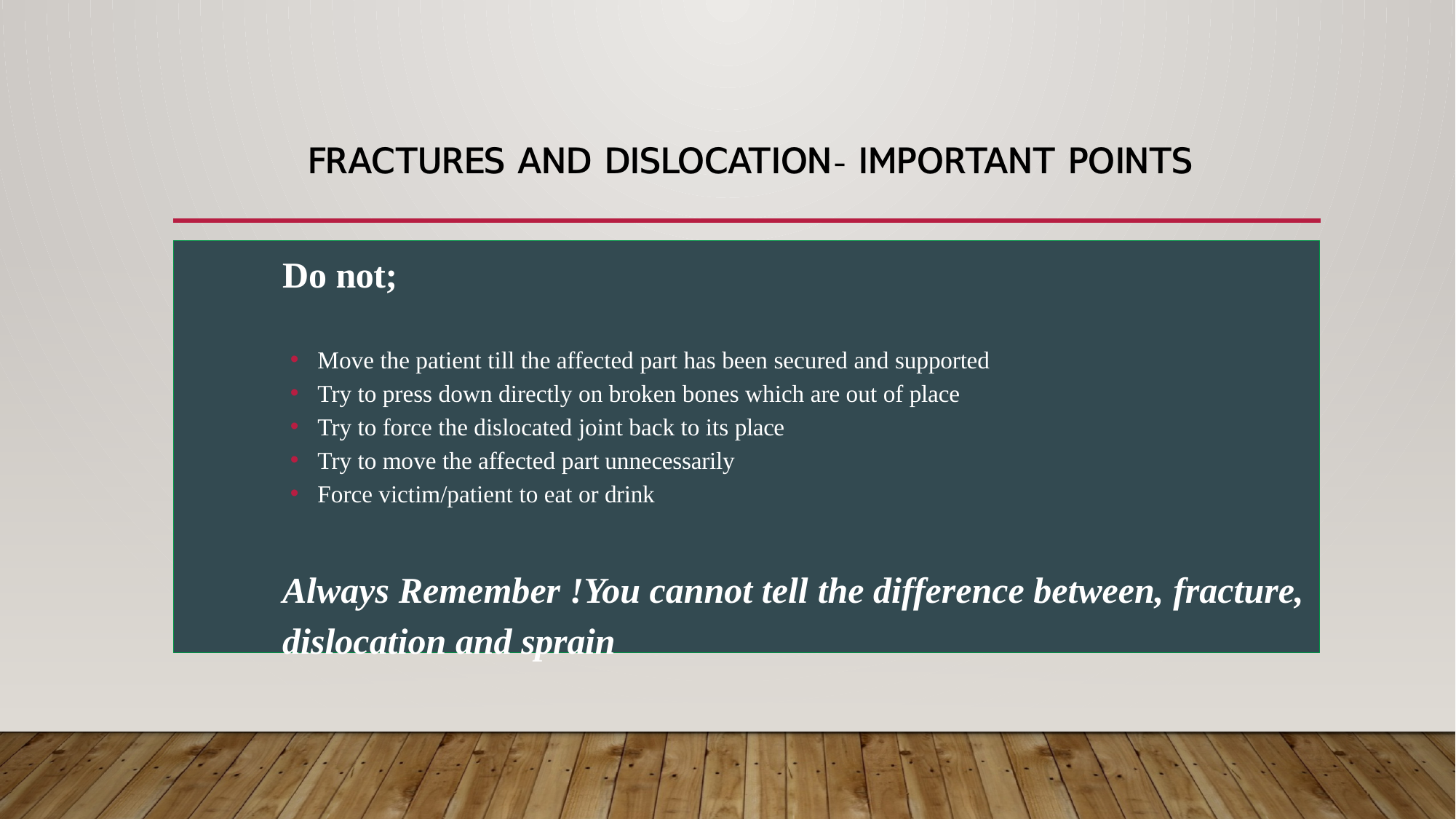

# Fractures and Dislocation- Important Points

	Do not;

Move the patient till the affected part has been secured and supported
Try to press down directly on broken bones which are out of place
Try to force the dislocated joint back to its place
Try to move the affected part unnecessarily
Force victim/patient to eat or drink

	Always Remember !You cannot tell the difference between, fracture, 	dislocation and sprain